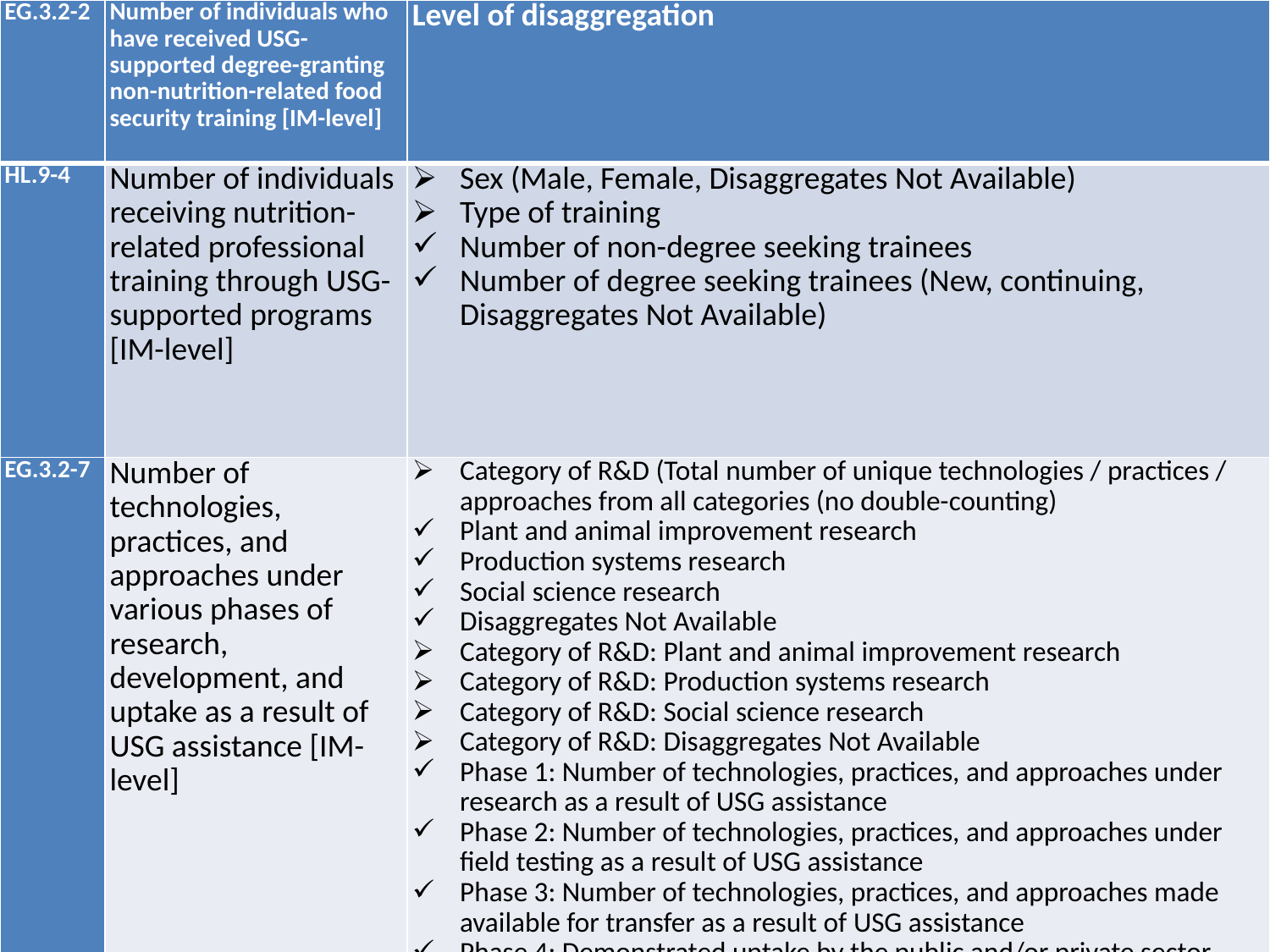

| EG.3.2-2 | Number of individuals who have received USG-supported degree-granting non-nutrition-related food security training [IM-level] | Level of disaggregation |
| --- | --- | --- |
| HL.9-4 | Number of individuals receiving nutrition-related professional training through USG-supported programs [IM-level] | Sex (Male, Female, Disaggregates Not Available) Type of training Number of non-degree seeking trainees Number of degree seeking trainees (New, continuing, Disaggregates Not Available) |
| EG.3.2-7 | Number of technologies, practices, and approaches under various phases of research, development, and uptake as a result of USG assistance [IM-level] | Category of R&D (Total number of unique technologies / practices / approaches from all categories (no double-counting) Plant and animal improvement research Production systems research Social science research Disaggregates Not Available  Category of R&D: Plant and animal improvement research Category of R&D: Production systems research Category of R&D: Social science research Category of R&D: Disaggregates Not Available Phase 1: Number of technologies, practices, and approaches under research as a result of USG assistance Phase 2: Number of technologies, practices, and approaches under field testing as a result of USG assistance Phase 3: Number of technologies, practices, and approaches made available for transfer as a result of USG assistance Phase 4: Demonstrated uptake by the public and/or private sector with USG assistance Disaggregates Not Available |
#